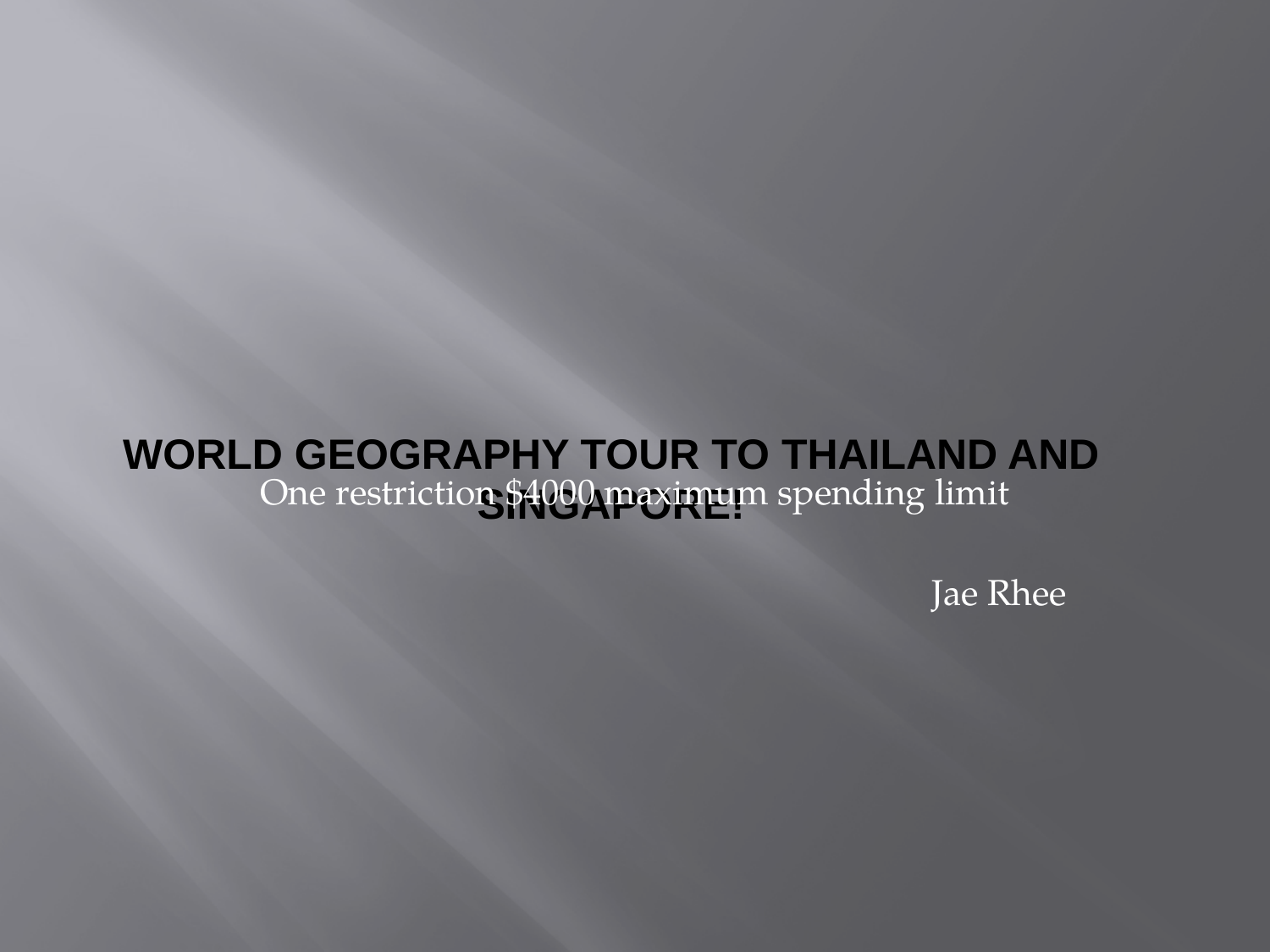

# World Geography Tour to Thailand and Singapore!
One restriction $4000 maximum spending limit

Jae Rhee